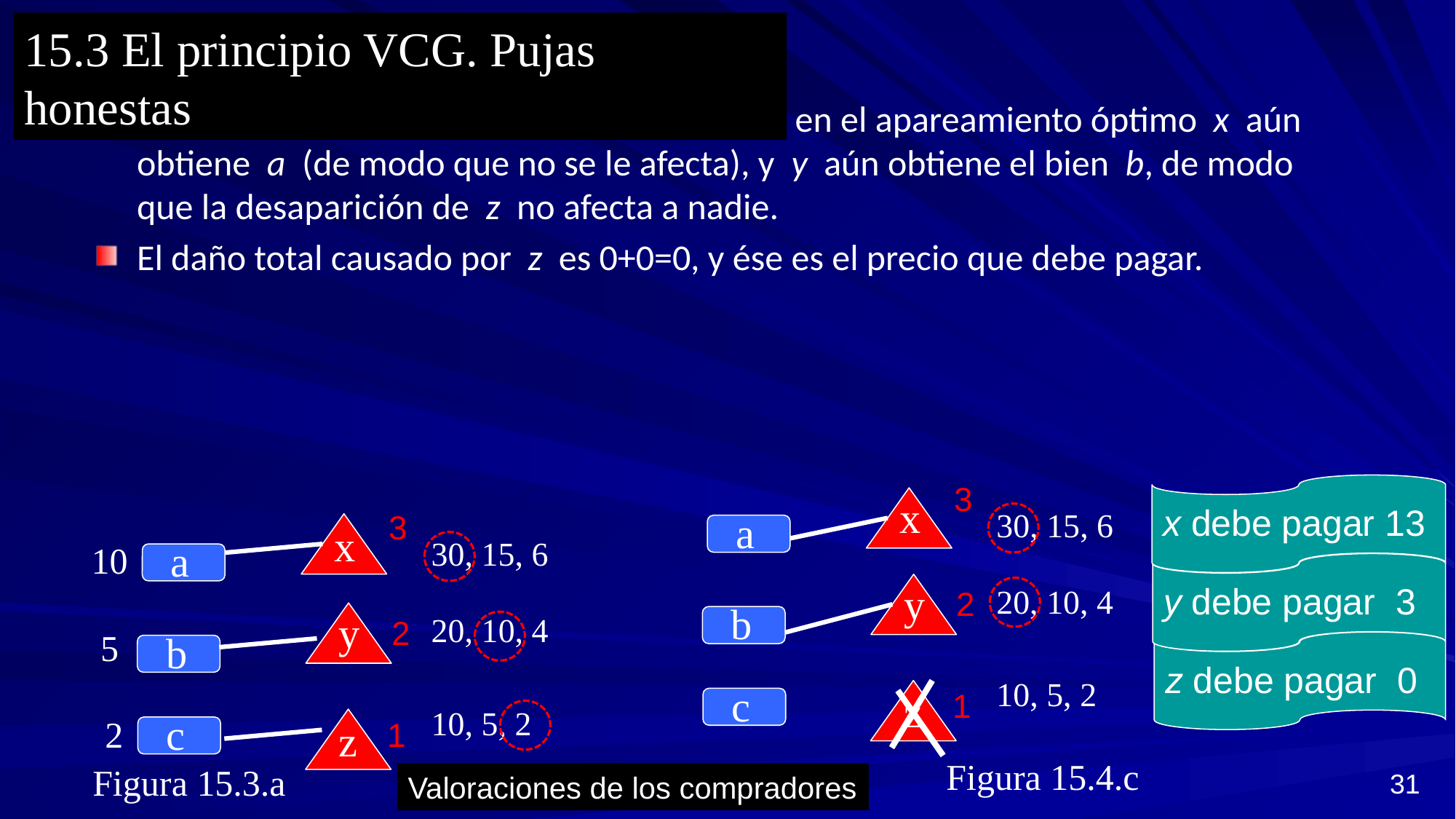

15.3 El principio VCG. Pujas honestas
Finalmente, si el comprador  z  no estuviera, en el apareamiento óptimo  x  aún obtiene  a  (de modo que no se le afecta), y  y  aún obtiene el bien  b, de modo que la desaparición de  z  no afecta a nadie.
El daño total causado por  z  es 0+0=0, y ése es el precio que debe pagar.
3
x debe pagar 13
x

30, 15, 6
a
3

x

30, 15, 6
a

10

y debe pagar  3
y

20, 10, 4

2
b
y

20, 10, 4
2

 5
b
z debe pagar  0

10, 5, 2
c
1
z

10, 5, 2

c
 2
1
z

Figura 15.4.c
Figura 15.3.a
31
Valoraciones de los compradores